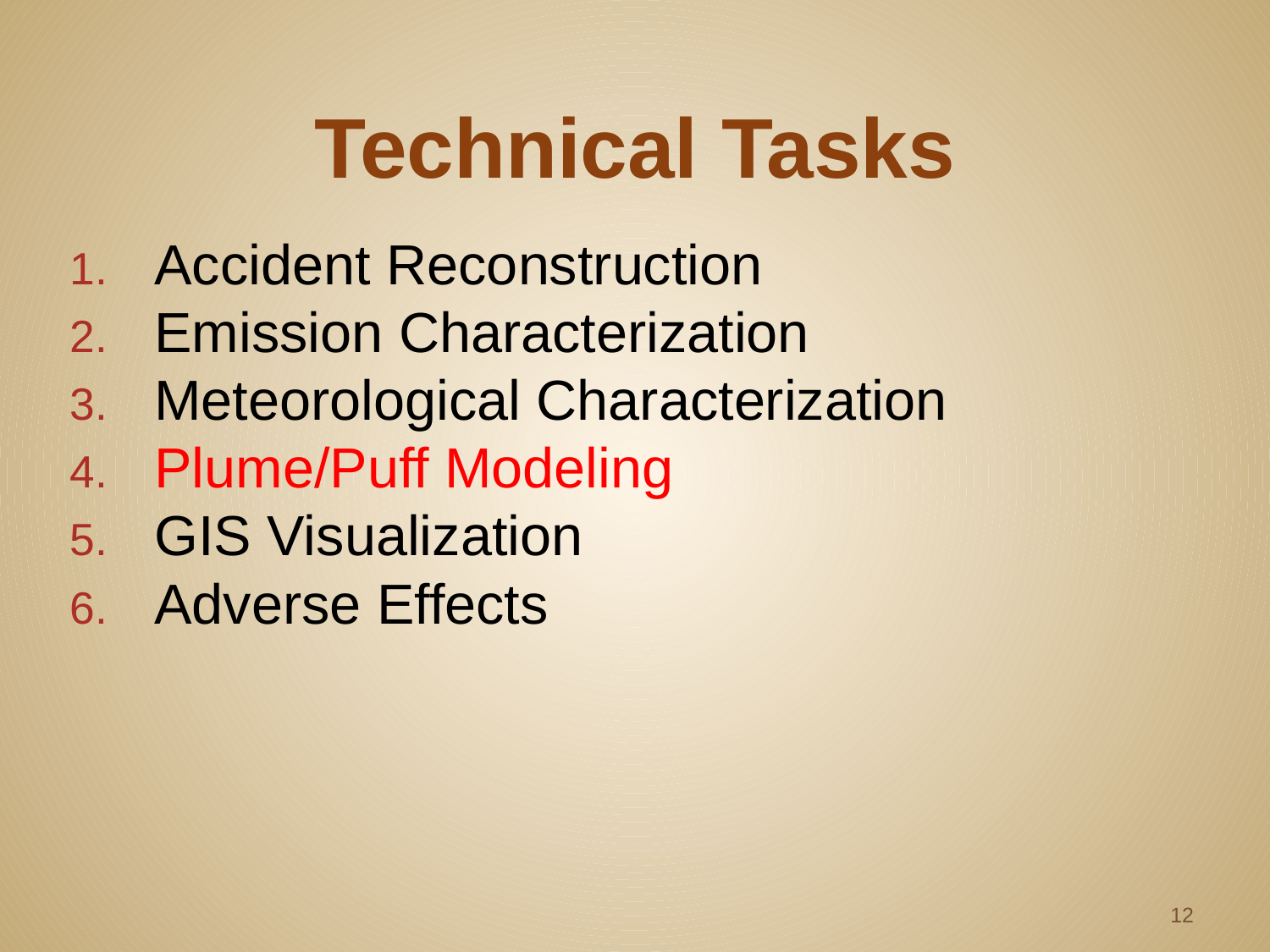

# Technical Tasks
Accident Reconstruction
Emission Characterization
Meteorological Characterization
Plume/Puff Modeling
GIS Visualization
Adverse Effects
12